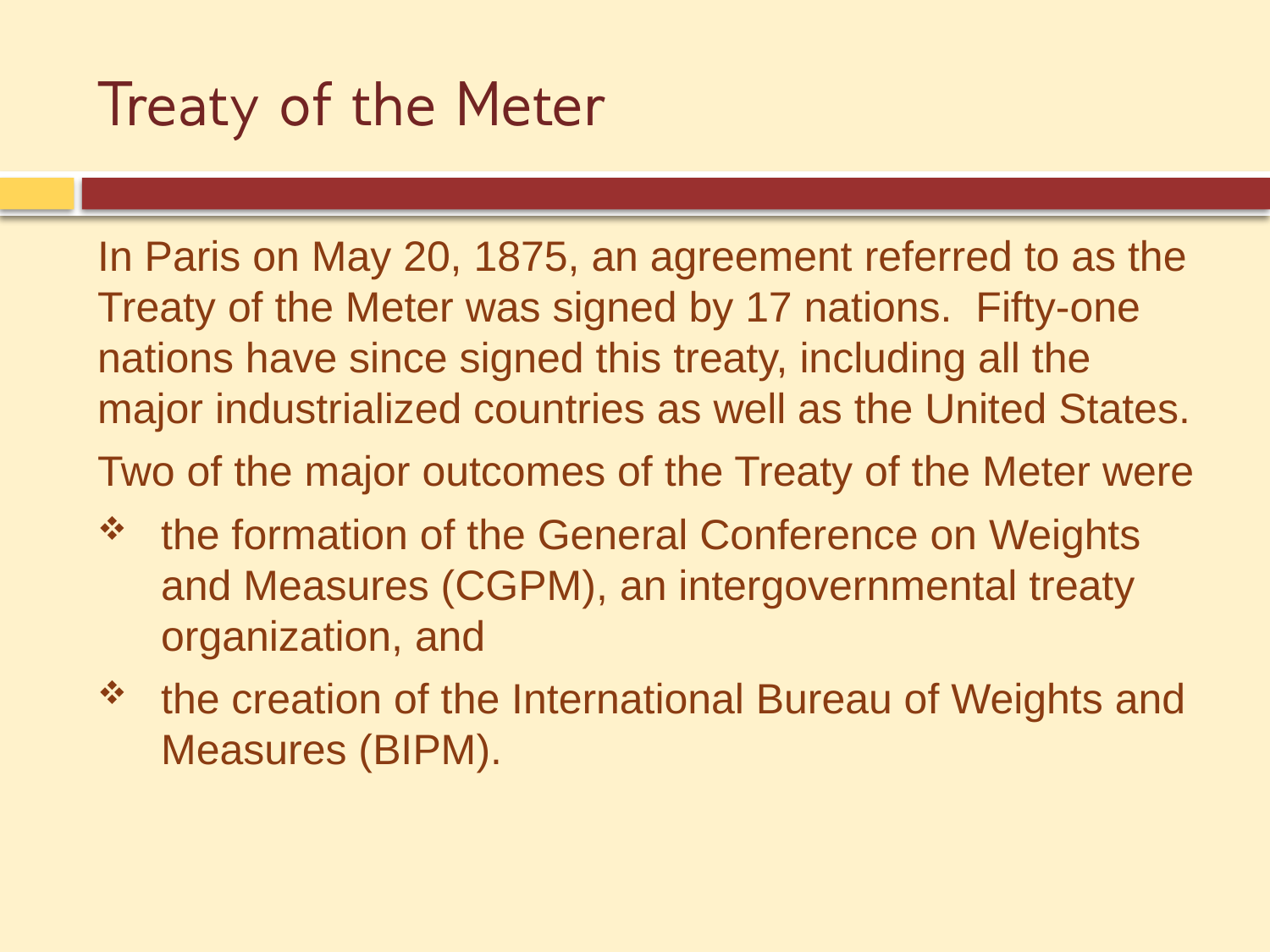

# Treaty of the Meter
In Paris on May 20, 1875, an agreement referred to as the Treaty of the Meter was signed by 17 nations.  Fifty-one nations have since signed this treaty, including all the major industrialized countries as well as the United States.
Two of the major outcomes of the Treaty of the Meter were
the formation of the General Conference on Weights and Measures (CGPM), an intergovernmental treaty organization, and
the creation of the International Bureau of Weights and Measures (BIPM).